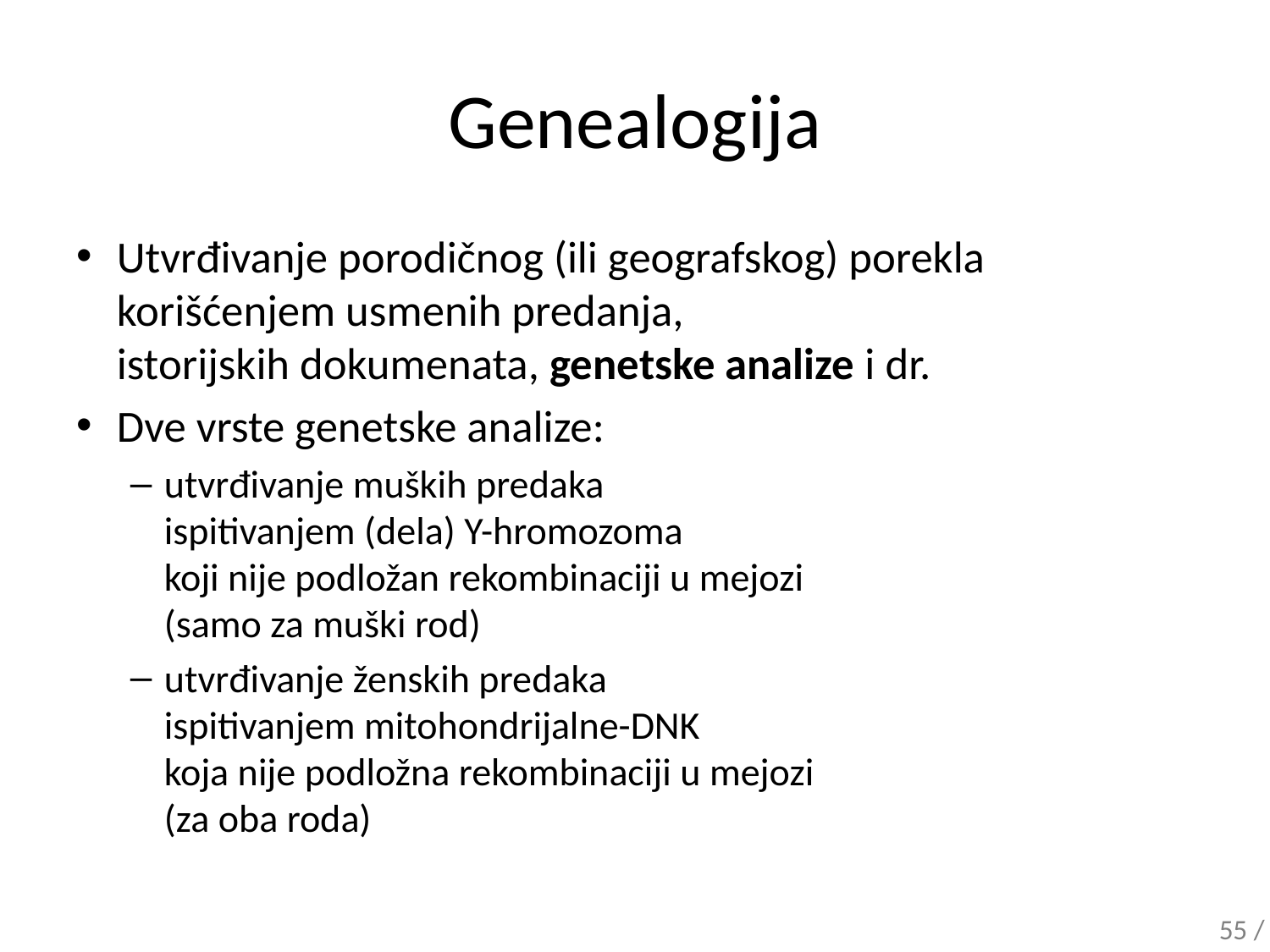

# Genealogija
Utvrđivanje porodičnog (ili geografskog) porekla
korišćenjem usmenih predanja,
istorijskih dokumenata, genetske analize i dr.
Dve vrste genetske analize:
utvrđivanje muških predaka
ispitivanjem (dela) Y-hromozoma
koji nije podložan rekombinaciji u mejozi
(samo za muški rod)
utvrđivanje ženskih predaka
ispitivanjem mitohondrijalne-DNK
koja nije podložna rekombinaciji u mejozi
(za oba roda)